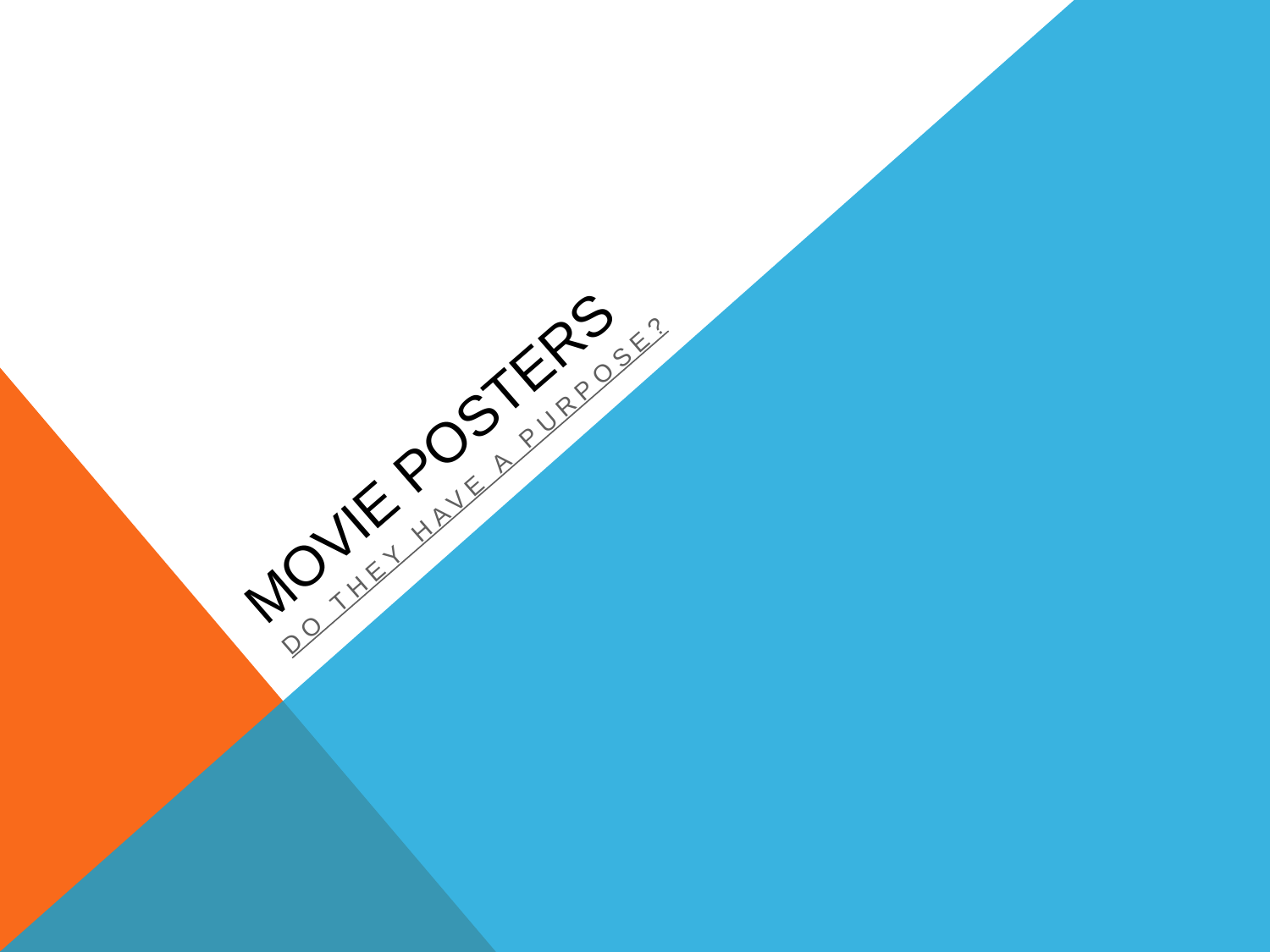

# Movie Posters
Do they have a Purpose?